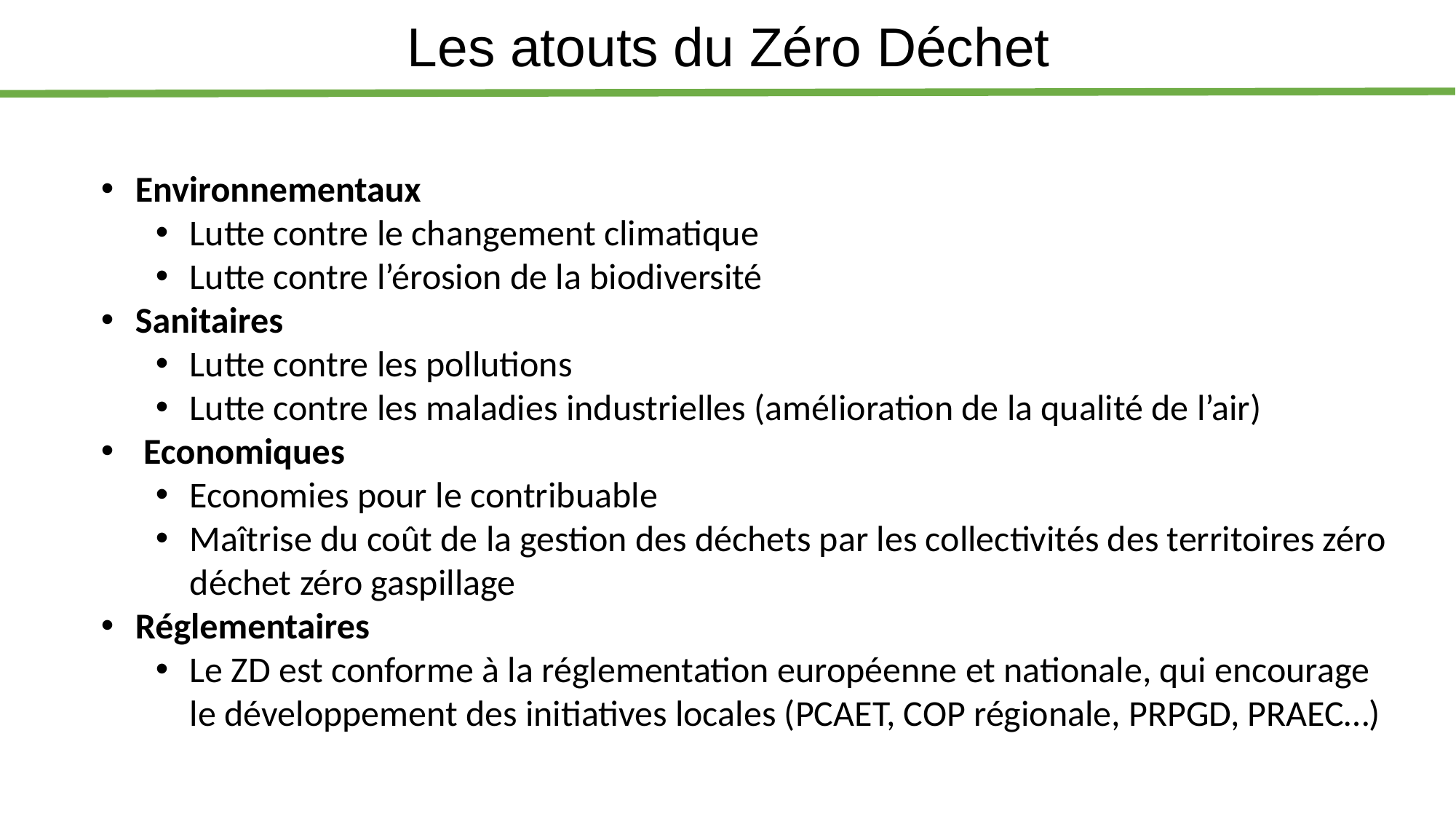

Les atouts du Zéro Déchet
Environnementaux
Lutte contre le changement climatique
Lutte contre l’érosion de la biodiversité
Sanitaires
Lutte contre les pollutions
Lutte contre les maladies industrielles (amélioration de la qualité de l’air)
 Economiques
Economies pour le contribuable
Maîtrise du coût de la gestion des déchets par les collectivités des territoires zéro déchet zéro gaspillage
Réglementaires
Le ZD est conforme à la réglementation européenne et nationale, qui encourage le développement des initiatives locales (PCAET, COP régionale, PRPGD, PRAEC…)